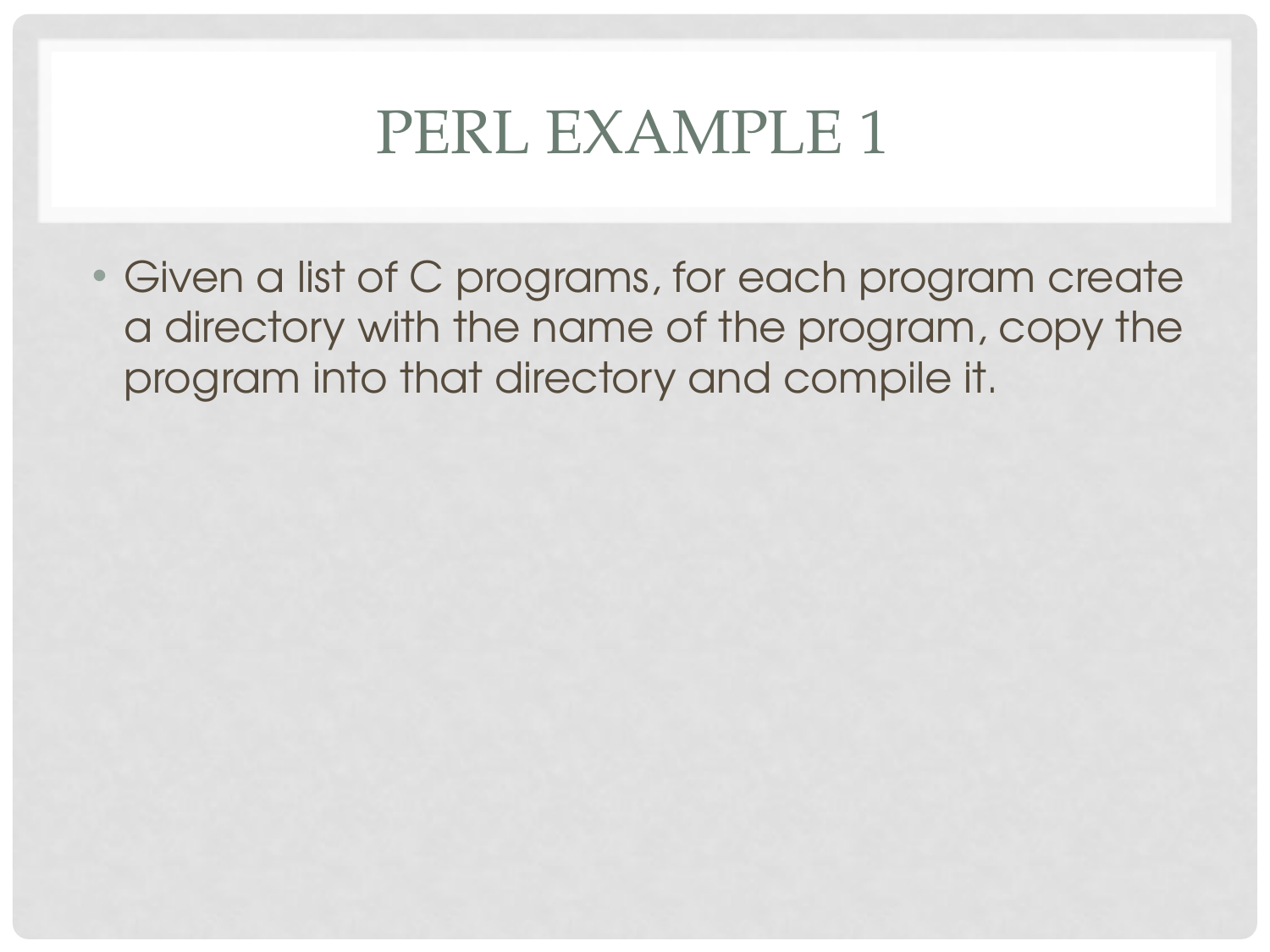

# Perl example 1
Given a list of C programs, for each program create a directory with the name of the program, copy the program into that directory and compile it.